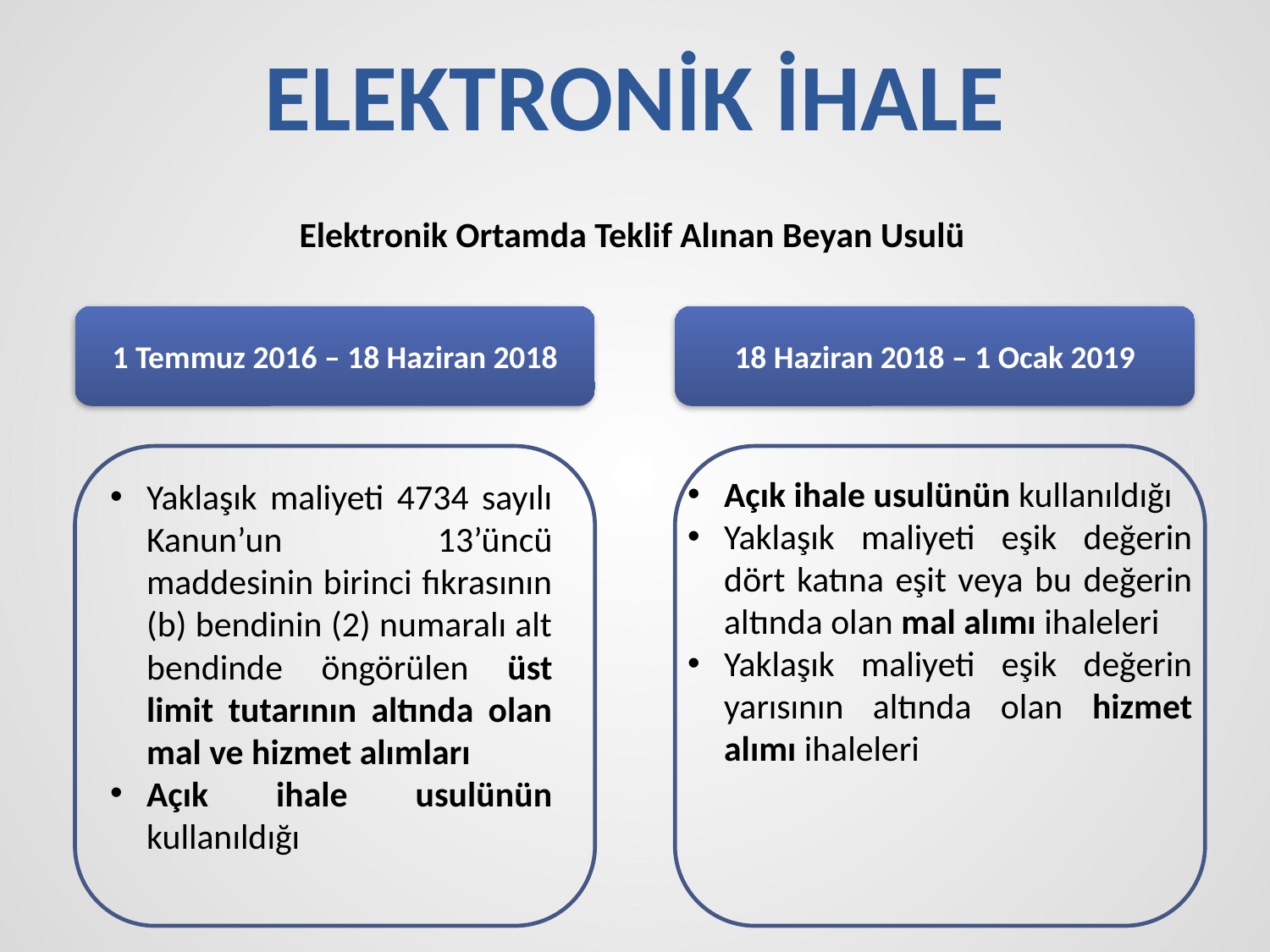

# ELEKTRONİK İHALE
Elektronik Ortamda Teklif Alınan Beyan Usulü
1 Temmuz 2016 – 18 Haziran 2018
18 Haziran 2018 – 1 Ocak 2019

Açık ihale usulünün kullanıldığı
Yaklaşık maliyeti eşik değerin dört katına eşit veya bu değerin altında olan mal alımı ihaleleri
Yaklaşık maliyeti eşik değerin yarısının altında olan hizmet alımı ihaleleri
Yaklaşık maliyeti 4734 sayılı Kanun’un 13’üncü maddesinin birinci fıkrasının (b) bendinin (2) numaralı alt bendinde öngörülen üst limit tutarının altında olan mal ve hizmet alımları
Açık ihale usulünün kullanıldığı